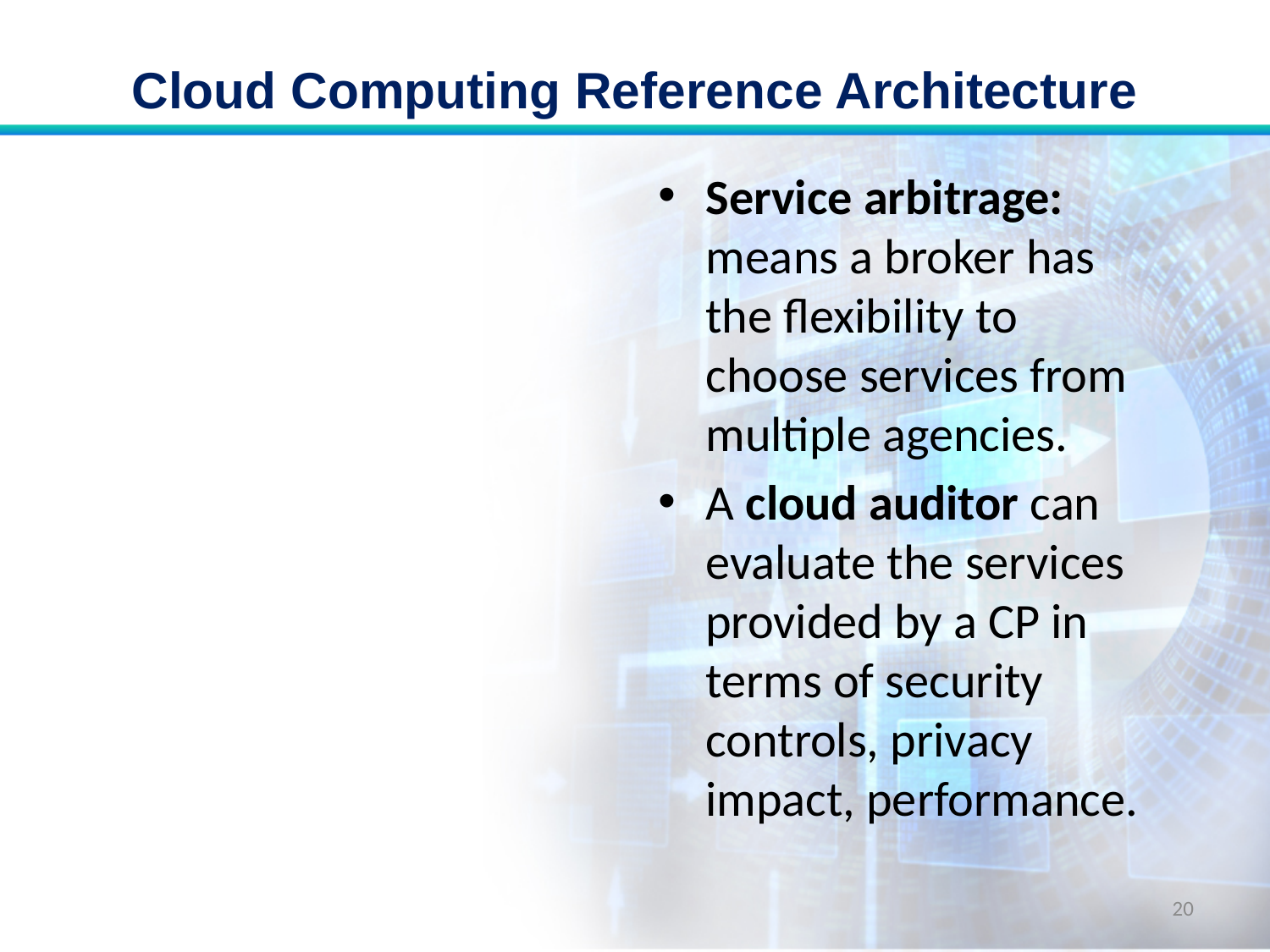

# Cloud Computing Reference Architecture
Service arbitrage: means a broker has the flexibility to choose services from multiple agencies.
A cloud auditor can evaluate the services provided by a CP in terms of security controls, privacy impact, performance.

20